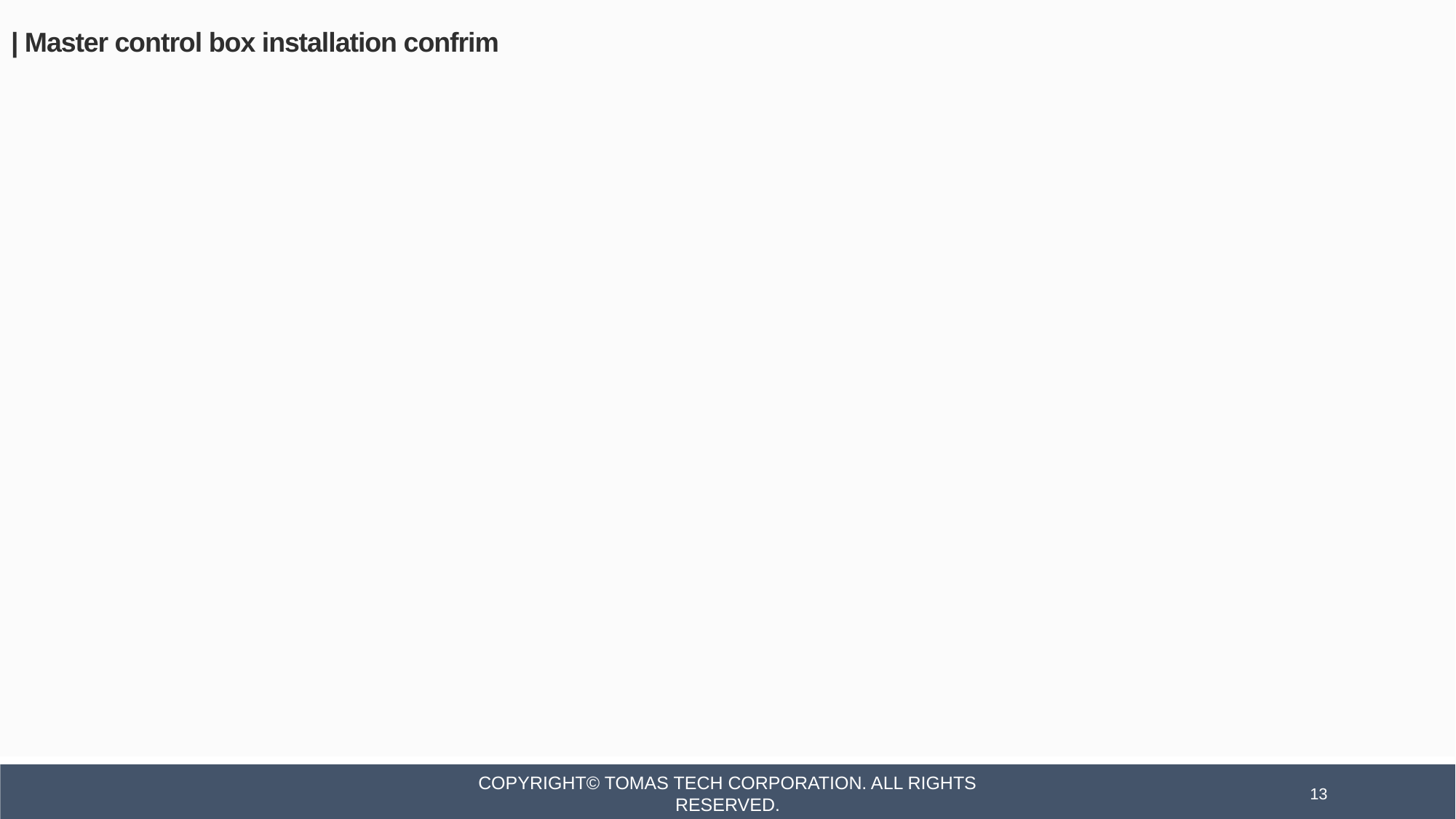

| Master control box installation confrim
Copyright© TOMAS TECH CORPORATION. All rights reserved.
13